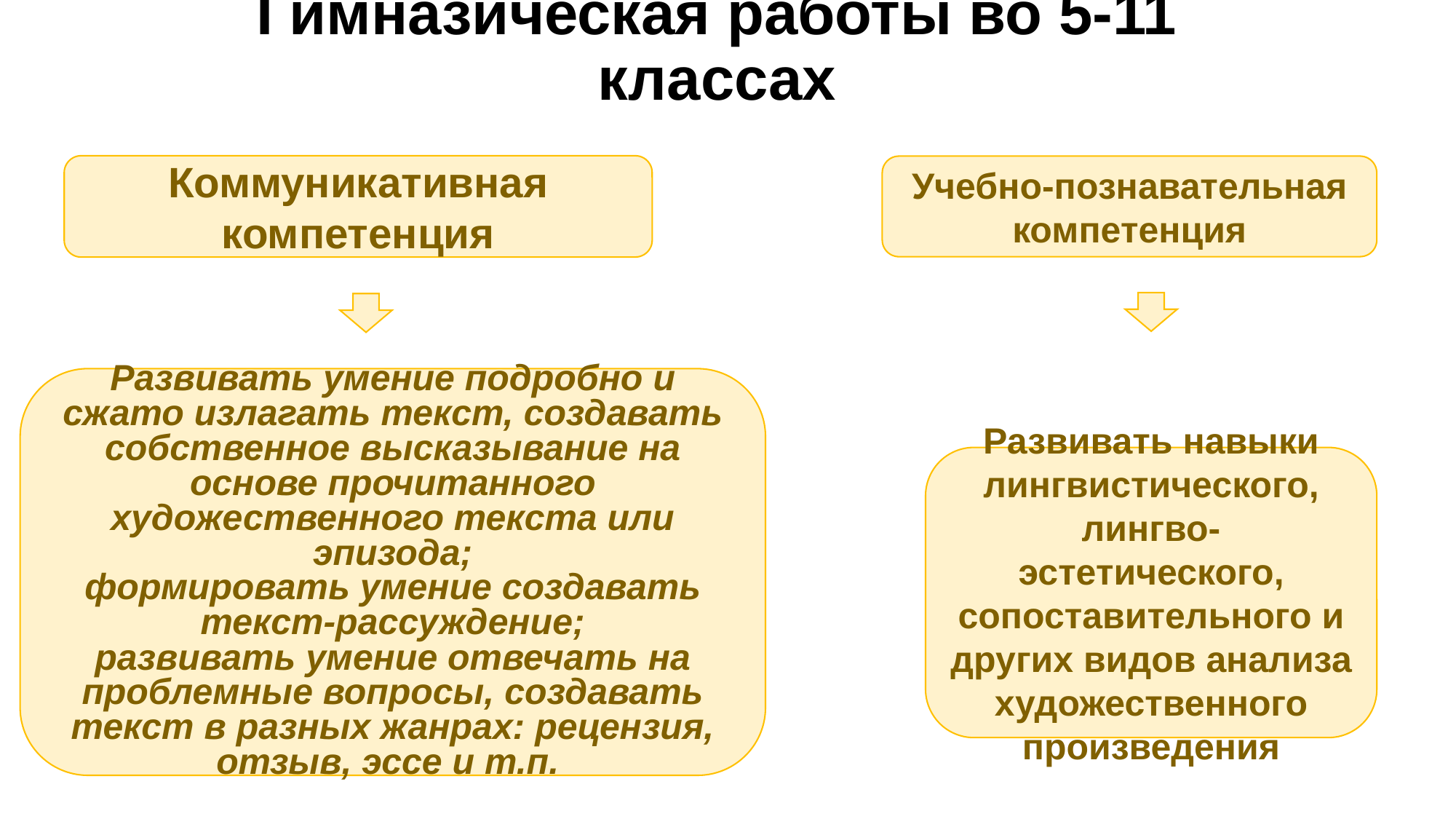

# Гимназическая работы во 5-11 классах
Коммуникативная компетенция
Учебно-познавательная компетенция

Развивать умение подробно и сжато излагать текст, создавать собственное высказывание на основе прочитанного художественного текста или эпизода;
формировать умение создавать текст-рассуждение;
развивать умение отвечать на проблемные вопросы, создавать текст в разных жанрах: рецензия, отзыв, эссе и т.п.
Развивать навыки лингвистического, лингво-эстетического, сопоставительного и других видов анализа художественного произведения